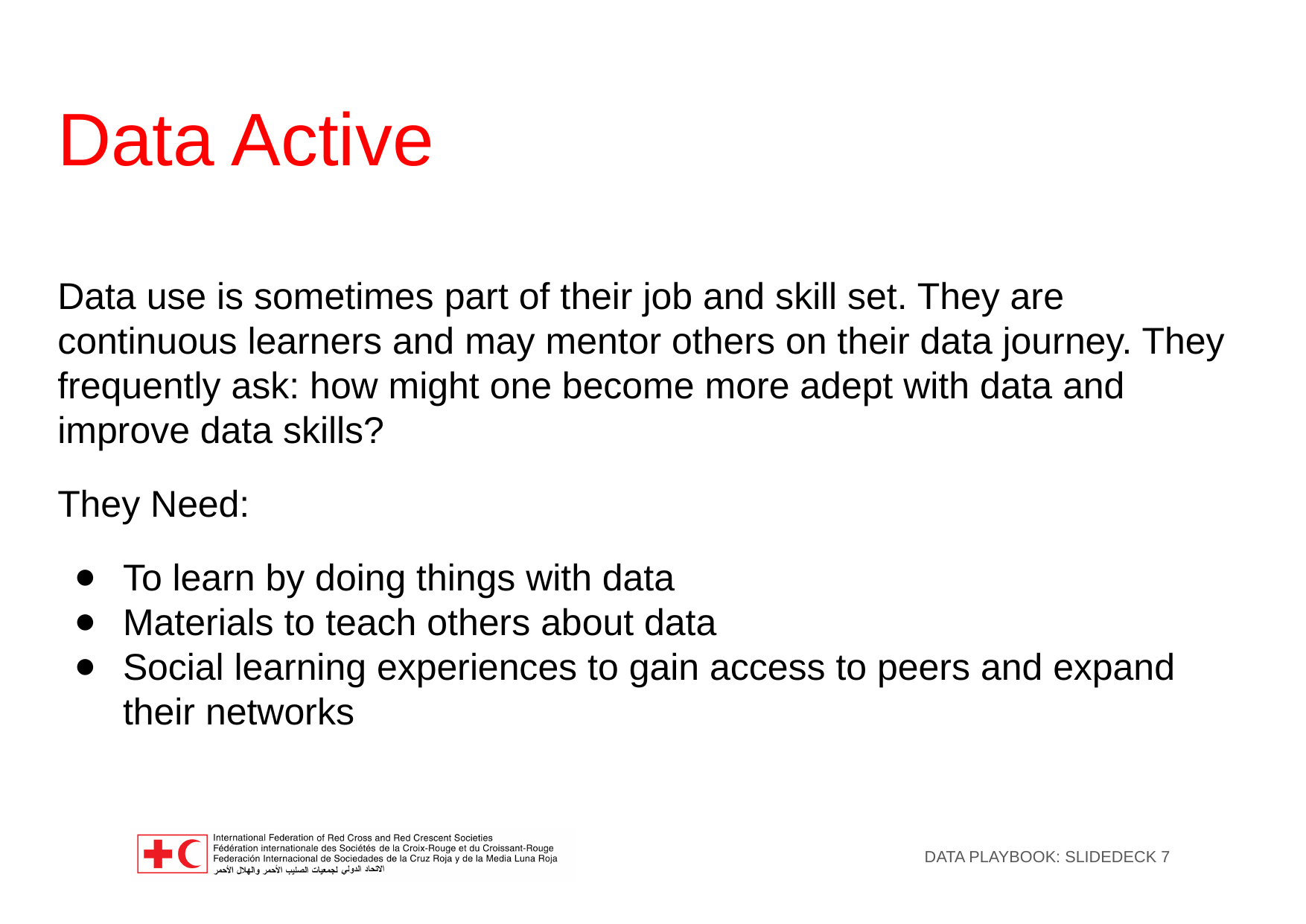

# Data Active
Data use is sometimes part of their job and skill set. They are continuous learners and may mentor others on their data journey. They frequently ask: how might one become more adept with data and improve data skills?
They Need:
To learn by doing things with data
Materials to teach others about data
Social learning experiences to gain access to peers and expand their networks